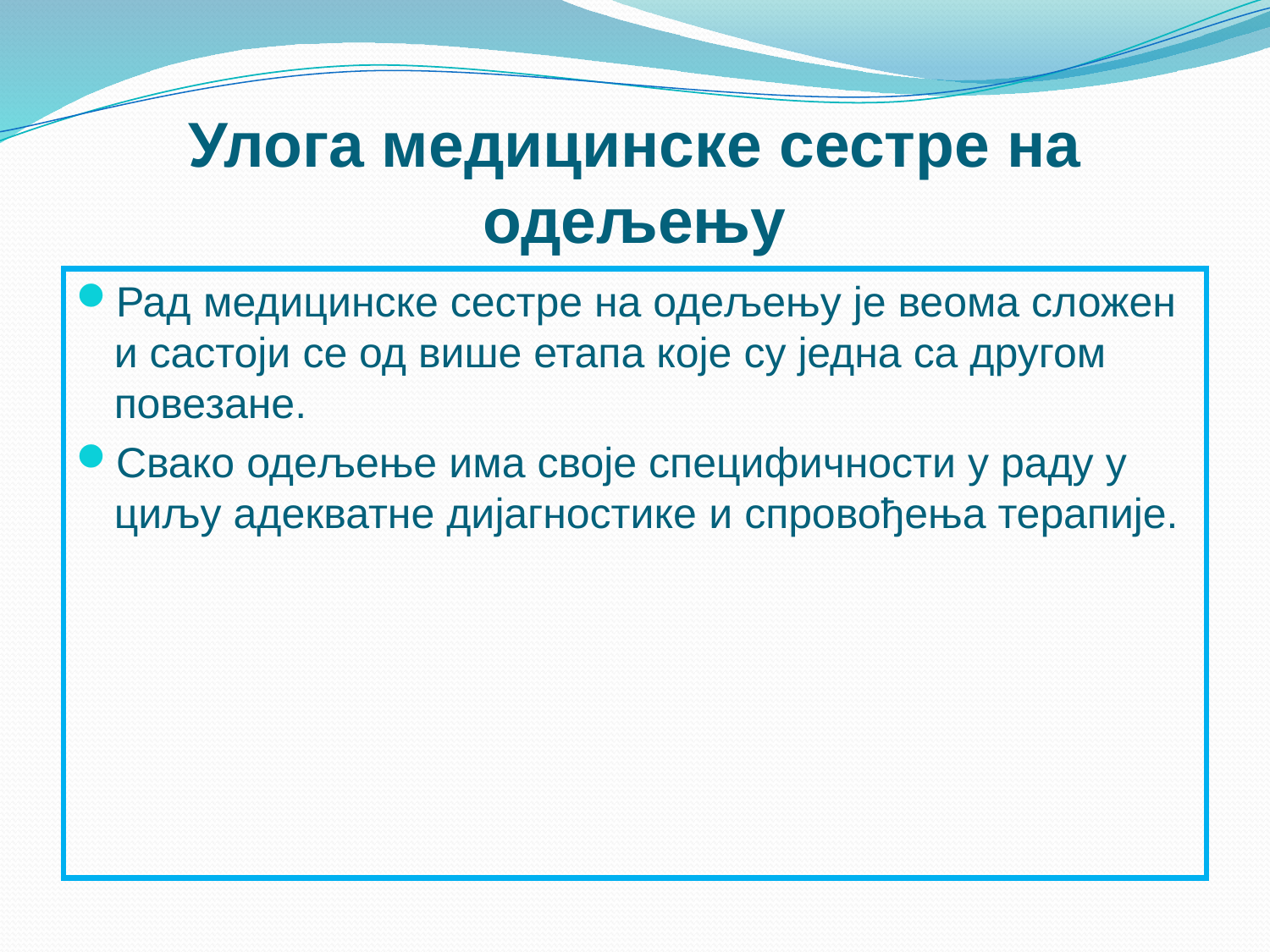

# Улога медицинске сестре на одељењу
Рад медицинске сестре на одељењу је веома сложен и састоји се од више етапа које су једна са другом повезане.
Свако одељење има своје специфичности у раду у циљу адекватне дијагностике и спровођења терапије.